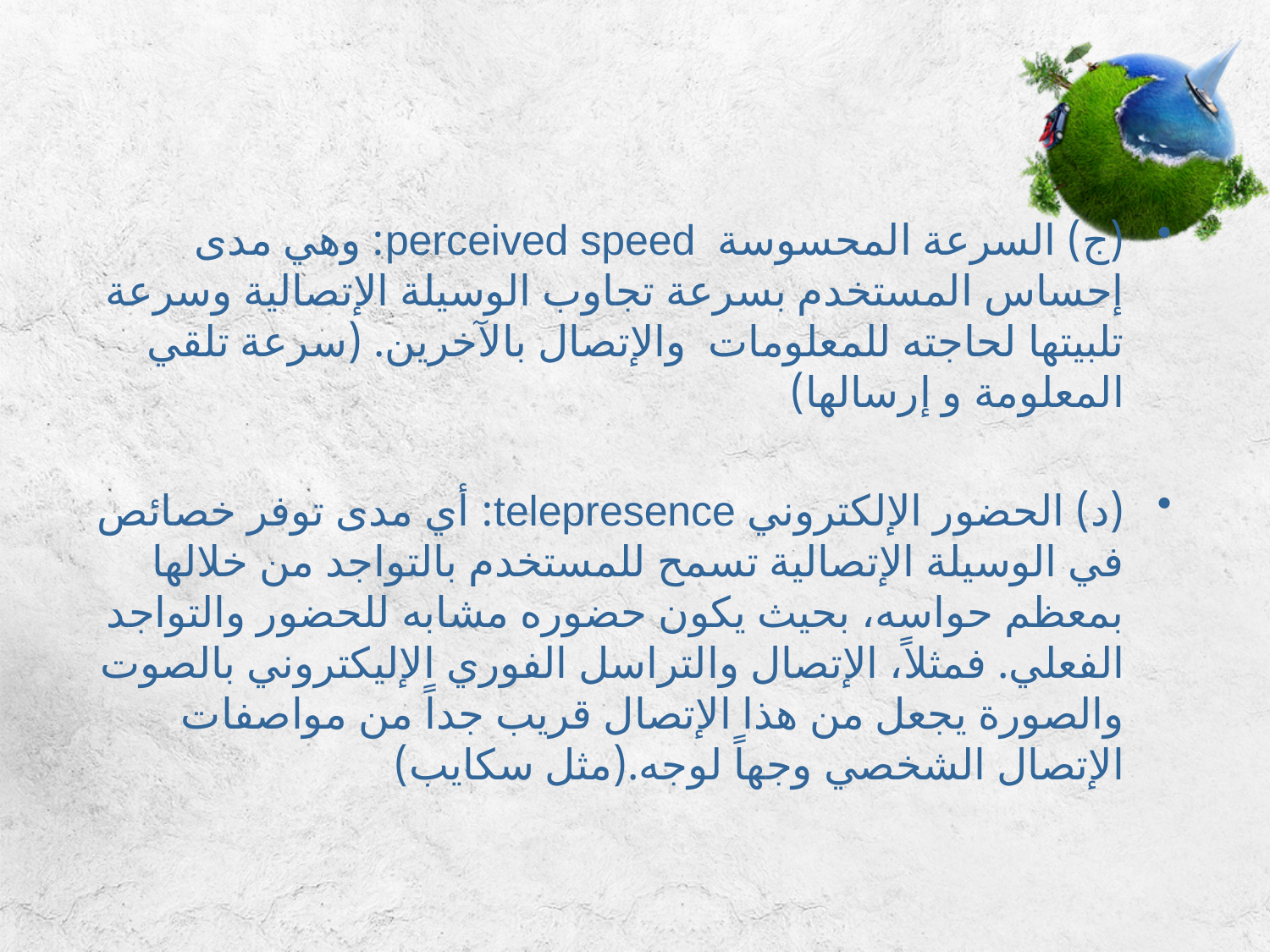

#
(ج) السرعة المحسوسة  perceived speed: وهي مدى إحساس المستخدم بسرعة تجاوب الوسيلة الإتصالية وسرعة تلبيتها لحاجته للمعلومات  والإتصال بالآخرين. (سرعة تلقي المعلومة و إرسالها)

(د) الحضور الإلكتروني telepresence: أي مدى توفر خصائص في الوسيلة الإتصالية تسمح للمستخدم بالتواجد من خلالها بمعظم حواسه، بحيث يكون حضوره مشابه للحضور والتواجد الفعلي. فمثلاً، الإتصال والتراسل الفوري الإليكتروني بالصوت والصورة يجعل من هذا الإتصال قريب جداً من مواصفات الإتصال الشخصي وجهاً لوجه.(مثل سكايب)